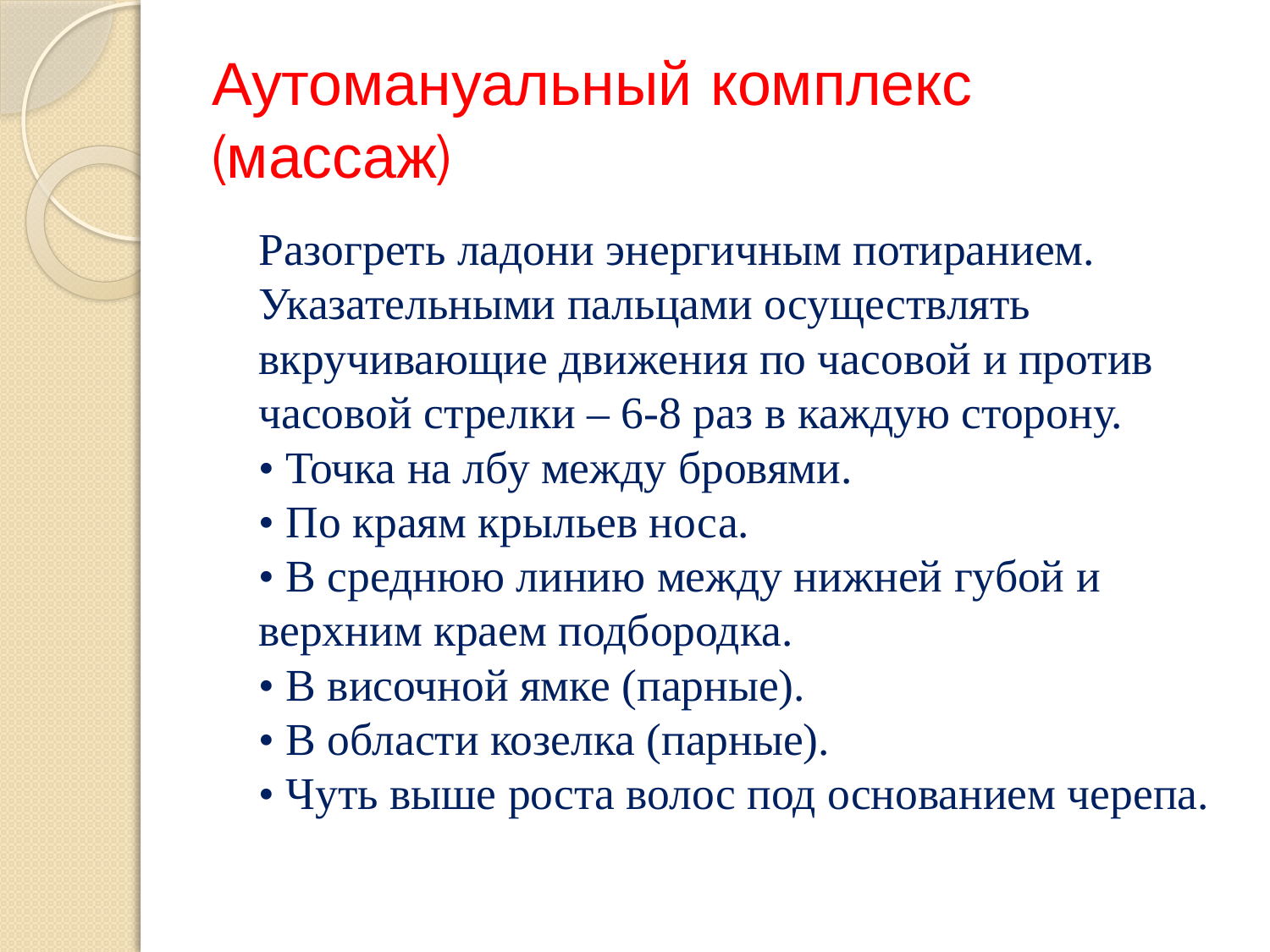

# Аутомануальный комплекс (массаж)
Разогреть ладони энергичным потиранием. Указательными пальцами осуществлять вкручивающие движения по часовой и против часовой стрелки – 6-8 раз в каждую сторону.
• Точка на лбу между бровями.
• По краям крыльев носа.
• В среднюю линию между нижней губой и верхним краем подбородка.
• В височной ямке (парные).
• В области козелка (парные).
• Чуть выше роста волос под основанием черепа.